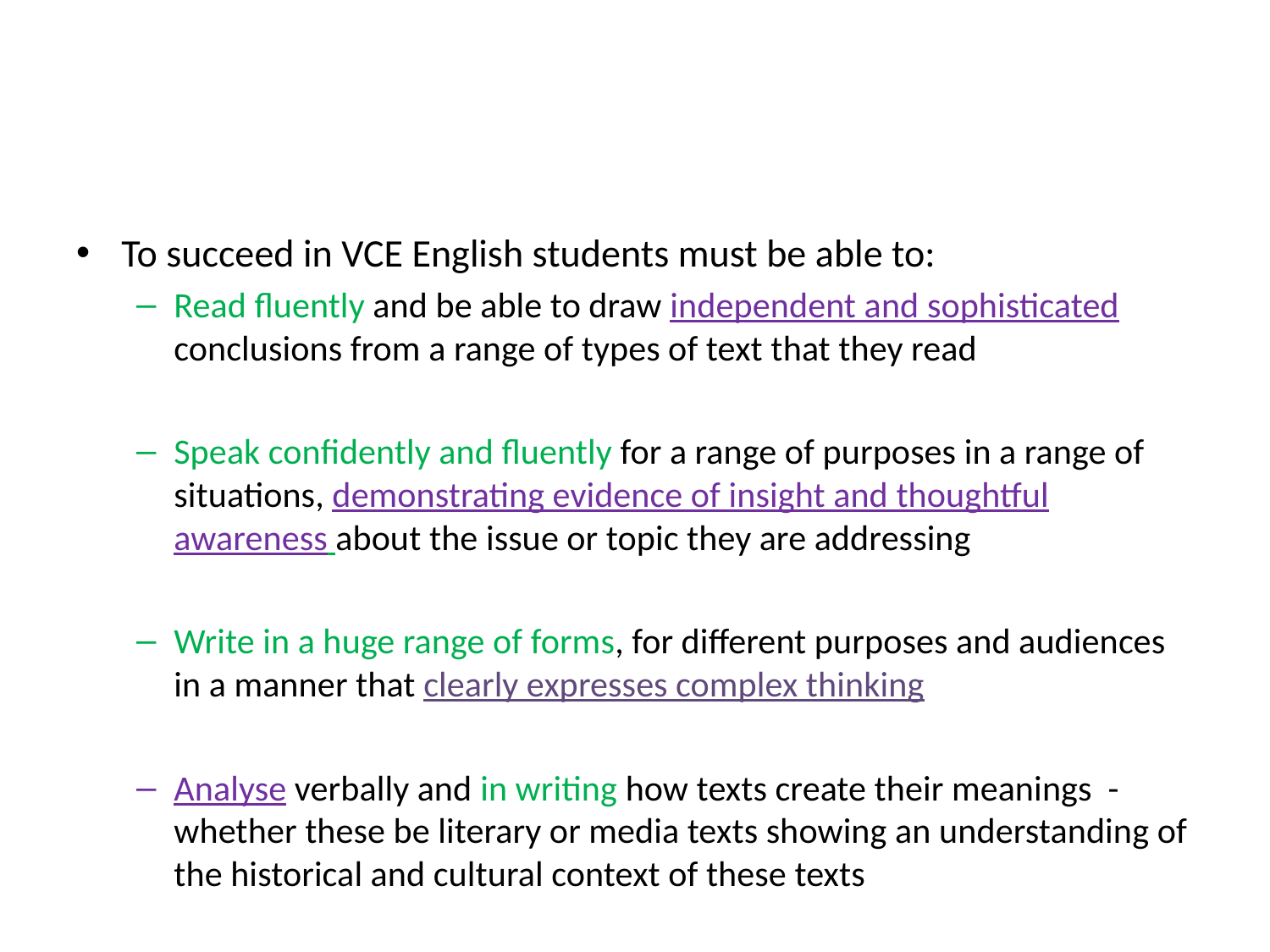

#
To succeed in VCE English students must be able to:
Read fluently and be able to draw independent and sophisticated conclusions from a range of types of text that they read

Speak confidently and fluently for a range of purposes in a range of situations, demonstrating evidence of insight and thoughtful awareness about the issue or topic they are addressing

Write in a huge range of forms, for different purposes and audiences in a manner that clearly expresses complex thinking

Analyse verbally and in writing how texts create their meanings  - whether these be literary or media texts showing an understanding of the historical and cultural context of these texts